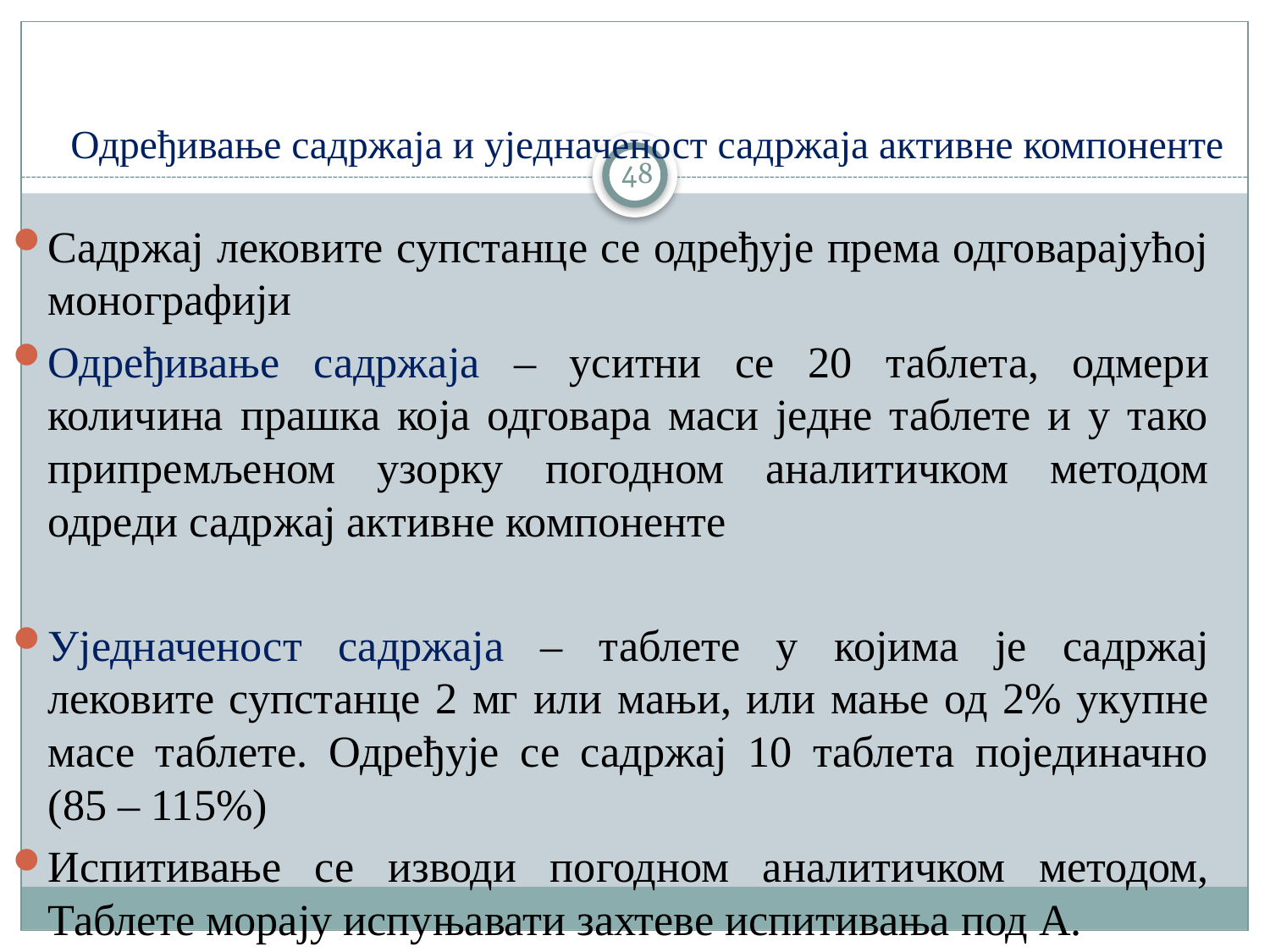

# Одређивање садржаја и уједначеност садржаја активне компоненте
48
Садржај лековите супстанце се одређује према одговарајућој монографији
Одређивање садржаја – уситни се 20 таблета, одмери количина прашка која одговара маси једне таблете и у тако припремљеном узорку погодном аналитичком методом одреди садржај активне компоненте

Уједначеност садржаја – таблете у којима је садржај лековите супстанце 2 мг или мањи, или мање од 2% укупне масе таблете. Одређује се садржај 10 таблета појединачно (85 – 115%)
Испитивање се изводи погодном аналитичком методом, Таблете морају испуњавати захтеве испитивања под А.